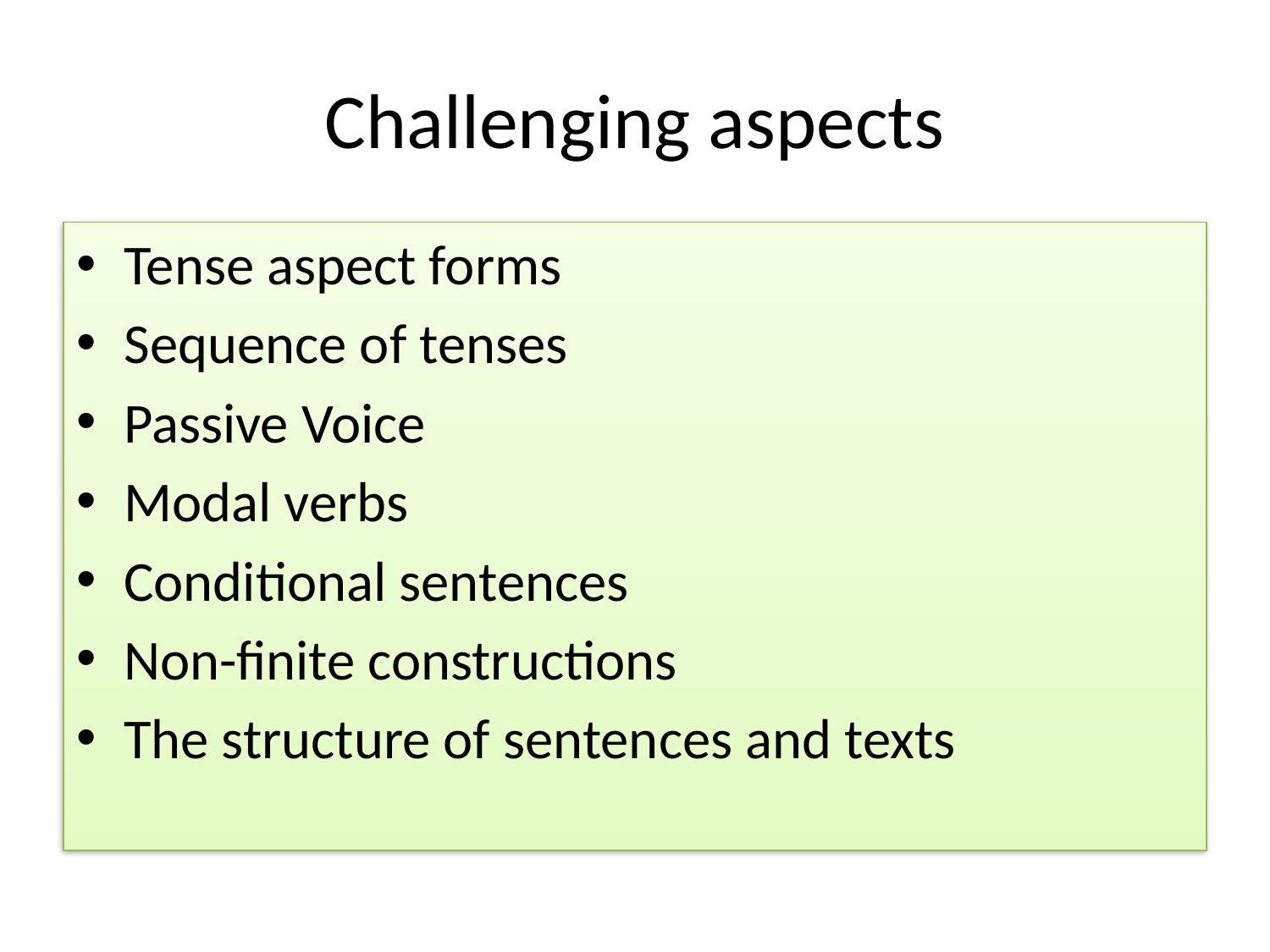

# Challenging aspects
Tense aspect forms
Sequence of tenses
Passive Voice
Modal verbs
Conditional sentences
Non-finite constructions
The structure of sentences and texts